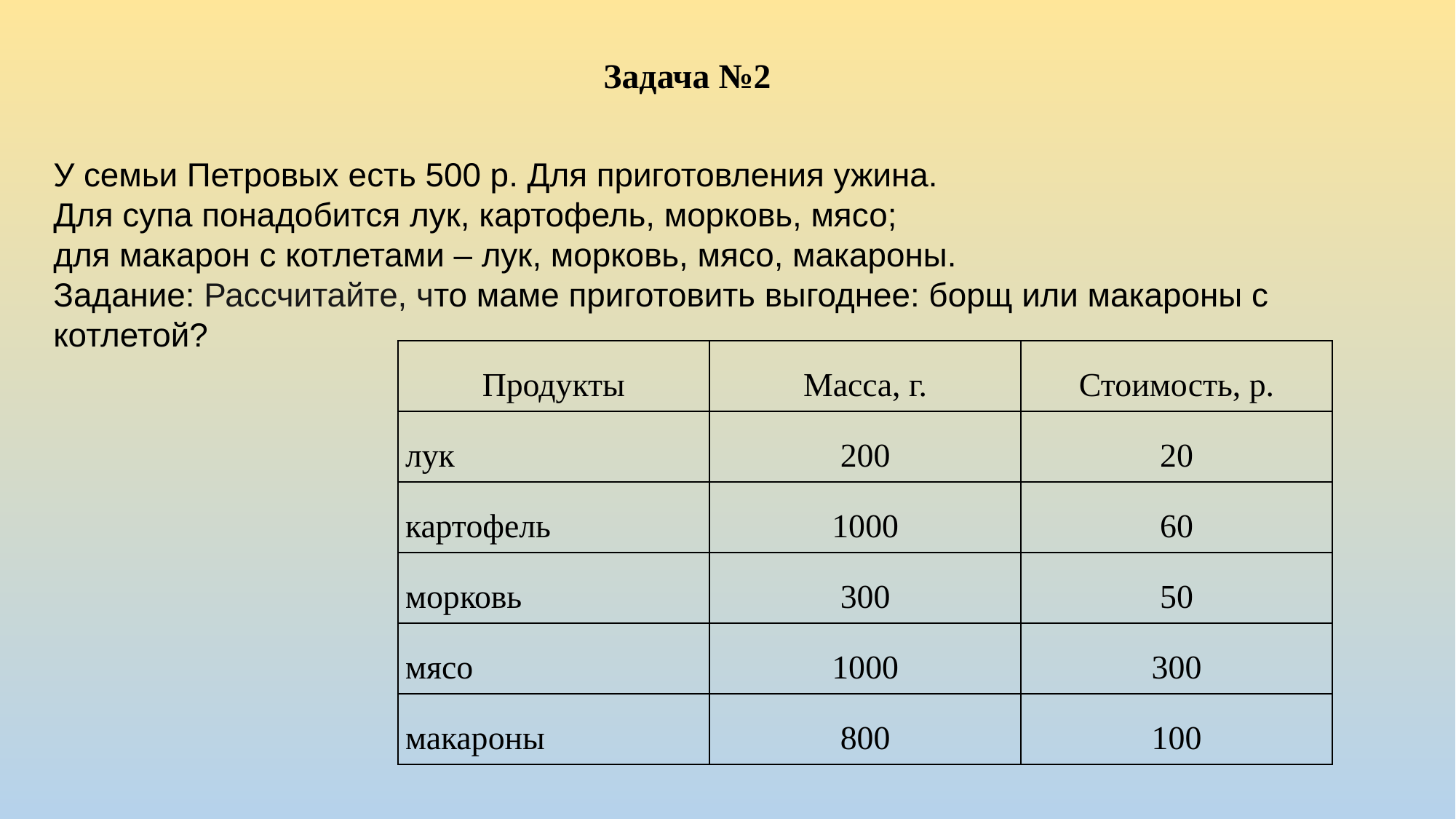

# Задача №2
У семьи Петровых есть 500 р. Для приготовления ужина.
Для супа понадобится лук, картофель, морковь, мясо;
для макарон с котлетами – лук, морковь, мясо, макароны.
Задание: Рассчитайте, что маме приготовить выгоднее: борщ или макароны с котлетой?

| Продукты | Масса, г. | Стоимость, р. |
| --- | --- | --- |
| лук | 200 | 20 |
| картофель | 1000 | 60 |
| морковь | 300 | 50 |
| мясо | 1000 | 300 |
| макароны | 800 | 100 |